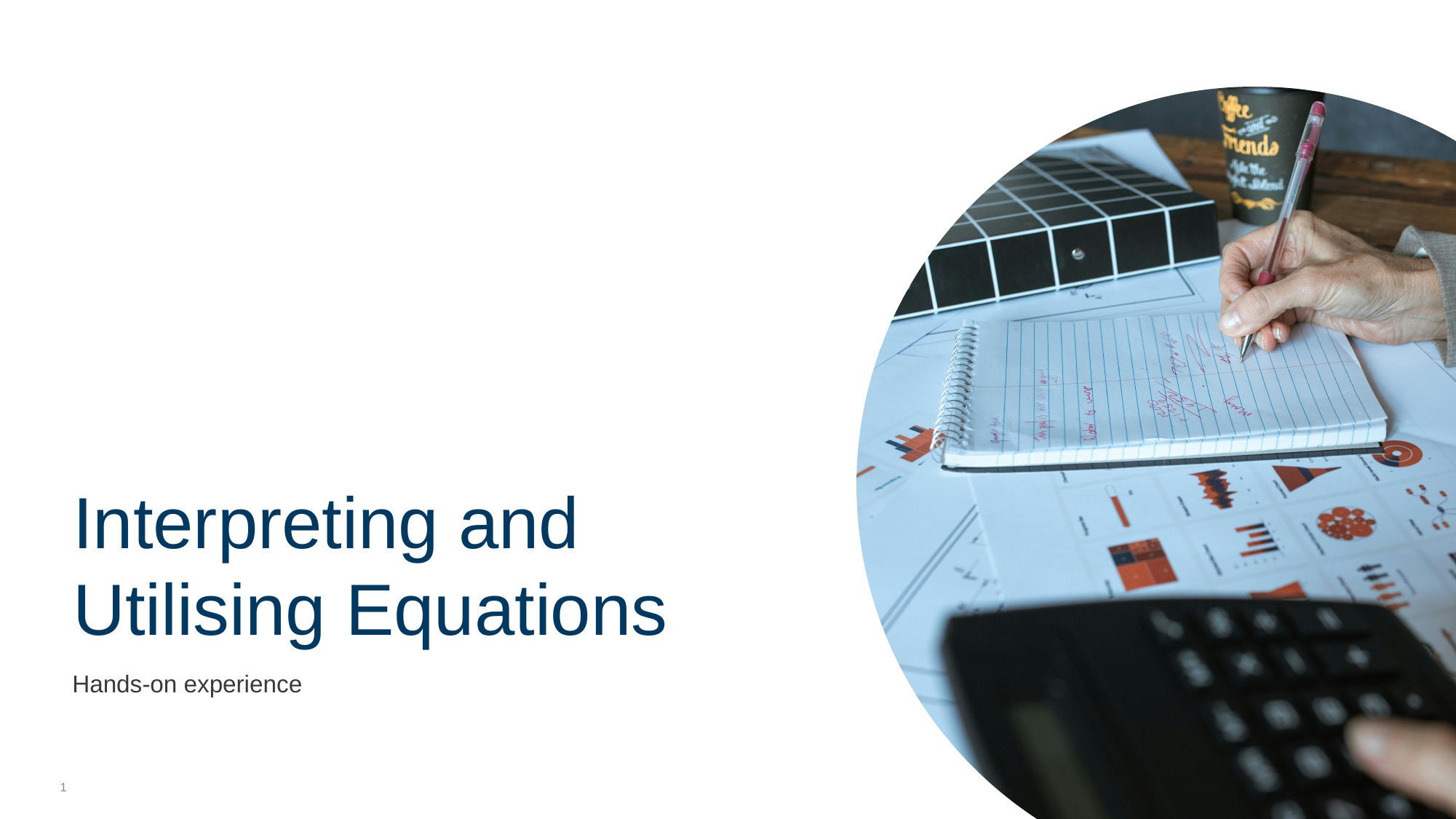

Interpreting and Utilising Equations
Hands-on experience
1